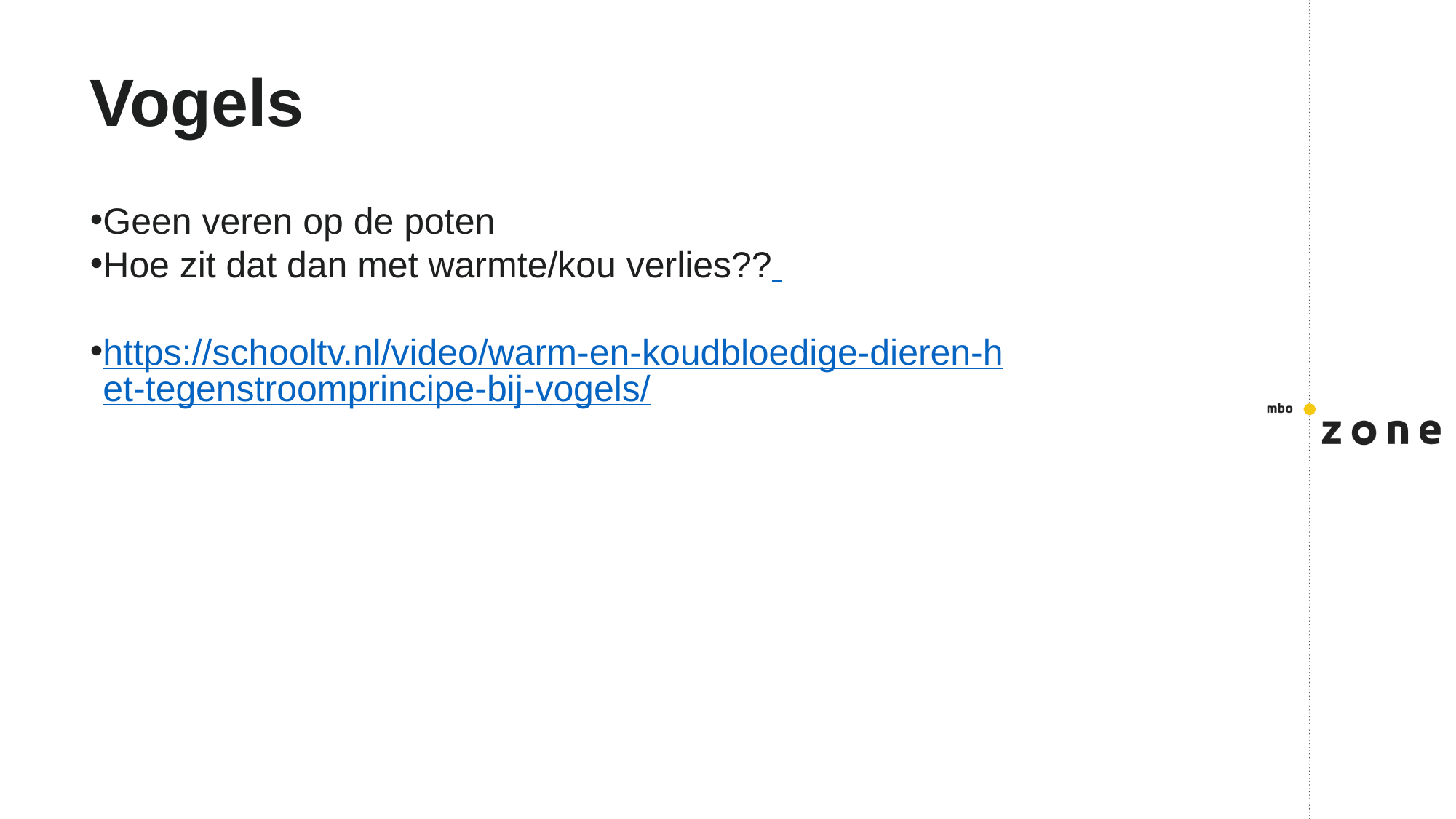

# Vogels
Geen veren op de poten
Hoe zit dat dan met warmte/kou verlies??

https://schooltv.nl/video/warm-en-koudbloedige-dieren-het-tegenstroomprincipe-bij-vogels/